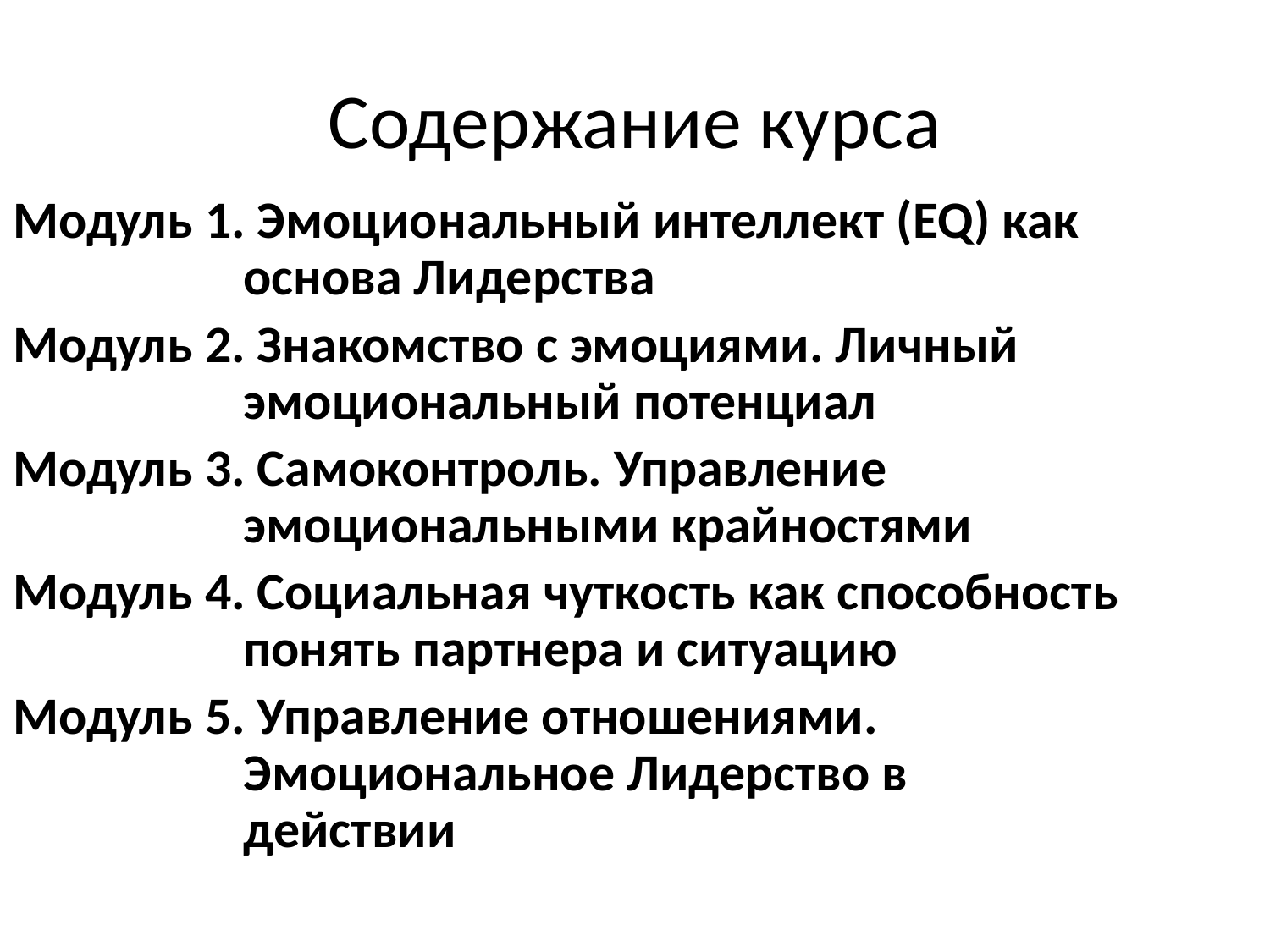

# Содержание курса
Модуль 1. Эмоциональный интеллект (EQ) как основа Лидерства
Модуль 2. Знакомство с эмоциями. Личный эмоциональный потенциал
Модуль 3. Самоконтроль. Управление  эмоциональными крайностями
Модуль 4. Социальная чуткость как способность понять партнера и ситуацию
Модуль 5. Управление отношениями. Эмоциональное Лидерство в действии